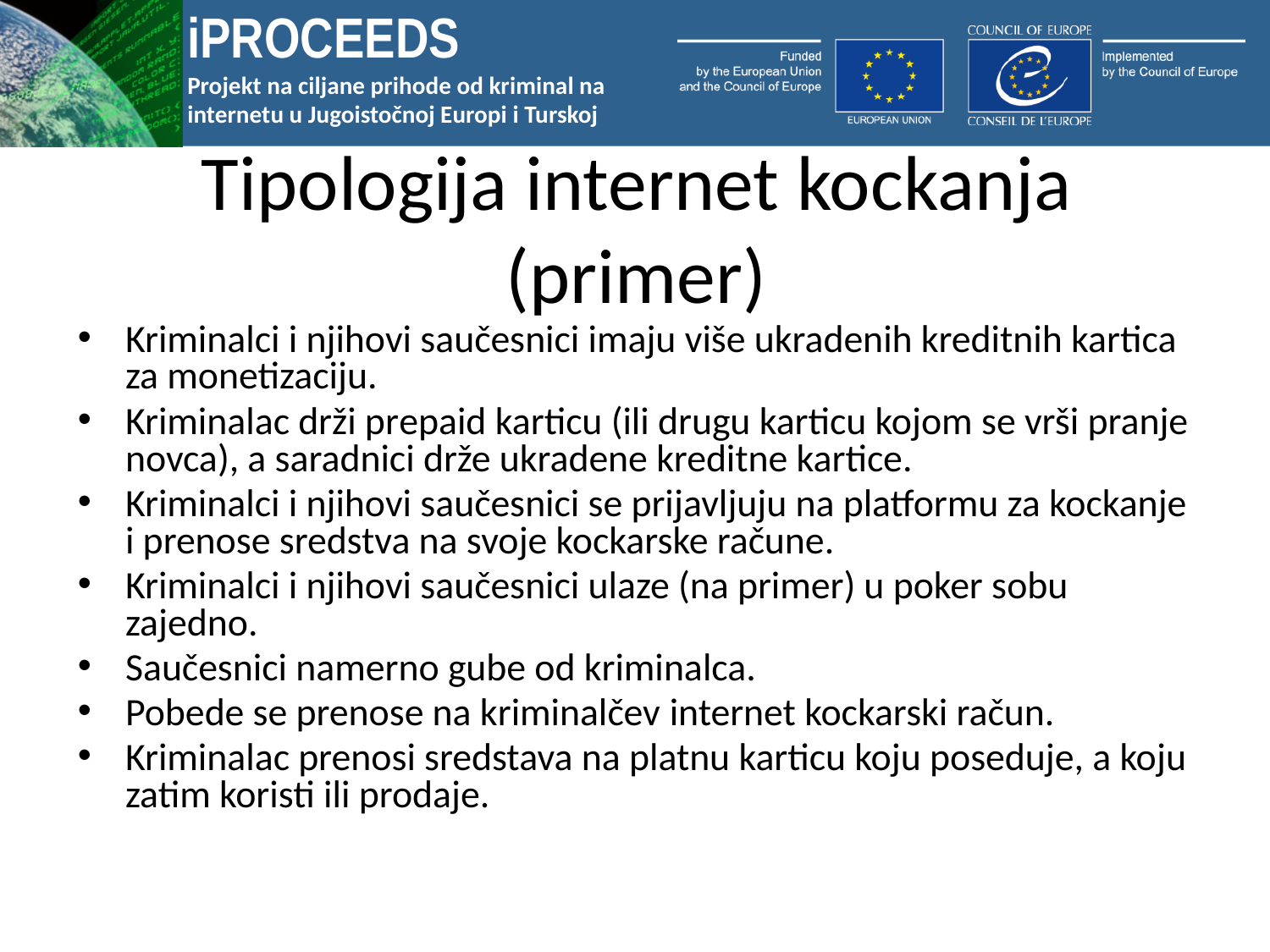

# Tipologija internet kockanja (primer)
Kriminalci i njihovi saučesnici imaju više ukradenih kreditnih kartica za monetizaciju.
Kriminalac drži prepaid karticu (ili drugu karticu kojom se vrši pranje novca), a saradnici drže ukradene kreditne kartice.
Kriminalci i njihovi saučesnici se prijavljuju na platformu za kockanje i prenose sredstva na svoje kockarske račune.
Kriminalci i njihovi saučesnici ulaze (na primer) u poker sobu zajedno.
Saučesnici namerno gube od kriminalca.
Pobede se prenose na kriminalčev internet kockarski račun.
Kriminalac prenosi sredstava na platnu karticu koju poseduje, a koju zatim koristi ili prodaje.